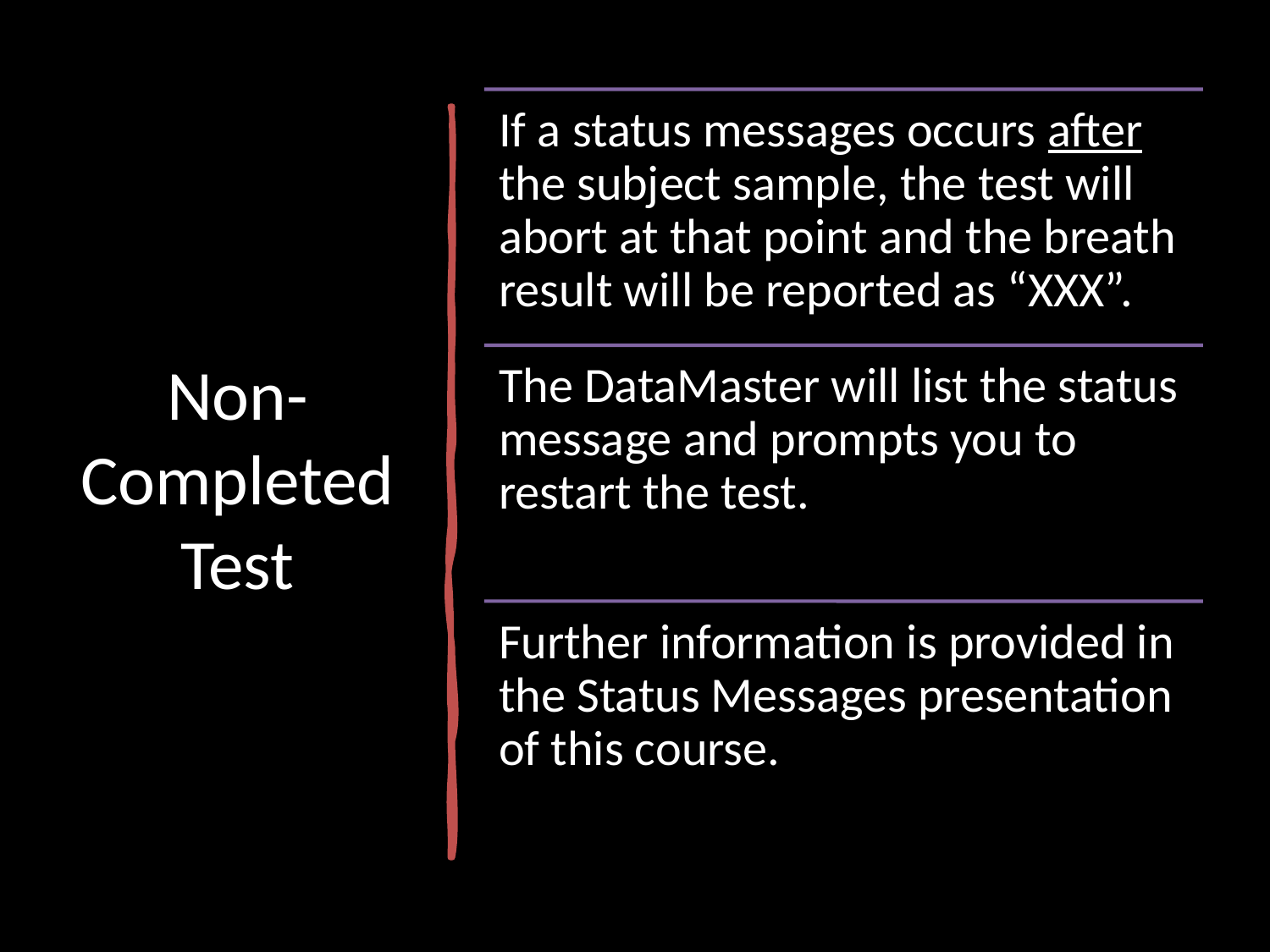

If a status messages occurs after the subject sample, the test will abort at that point and the breath result will be reported as “XXX”.
The DataMaster will list the status message and prompts you to restart the test.
Further information is provided in the Status Messages presentation of this course.
# Non-Completed Test

Approved and Issued: 2025.10.01